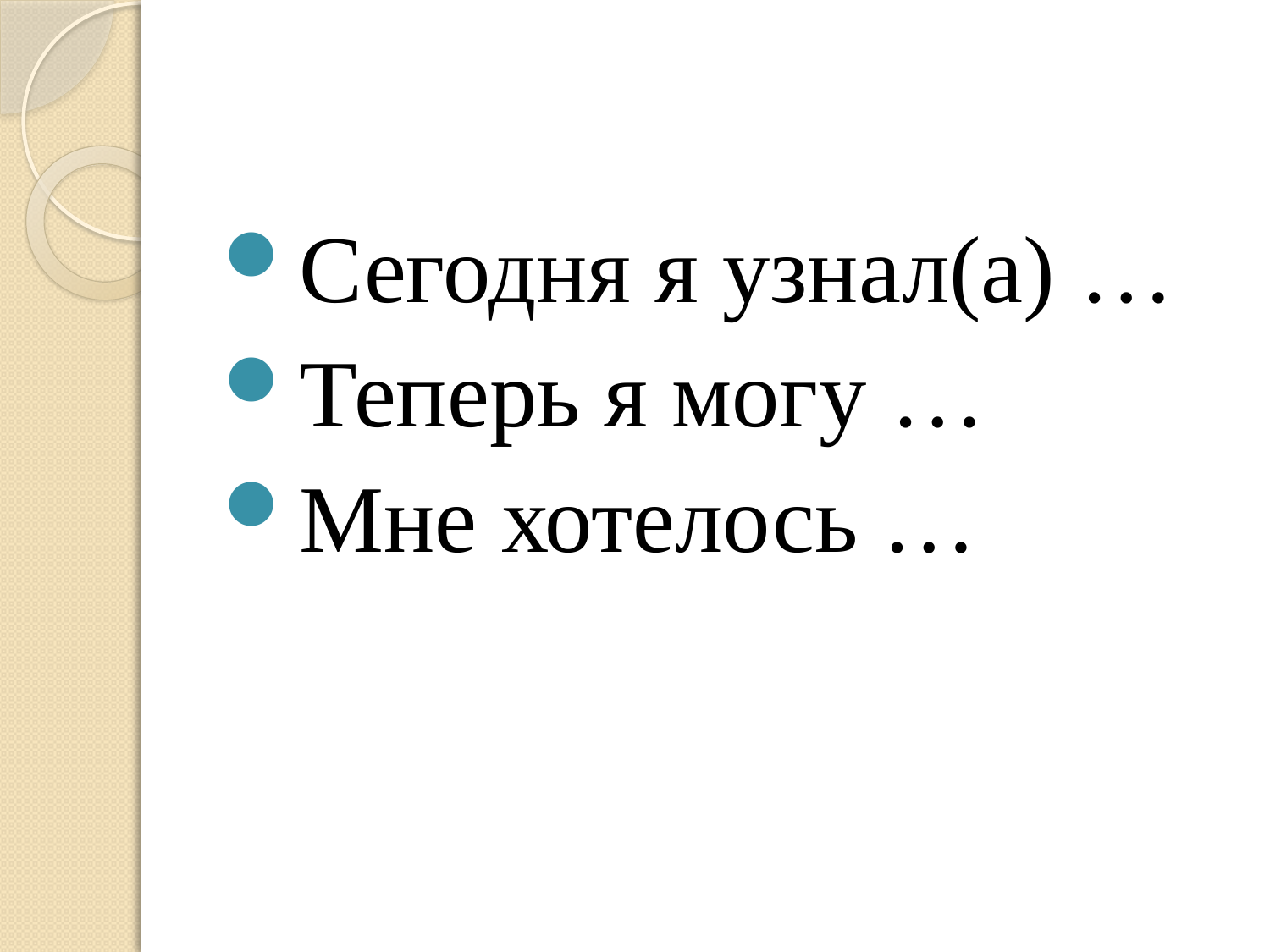

#
Сегодня я узнал(а) …
Теперь я могу …
Мне хотелось …